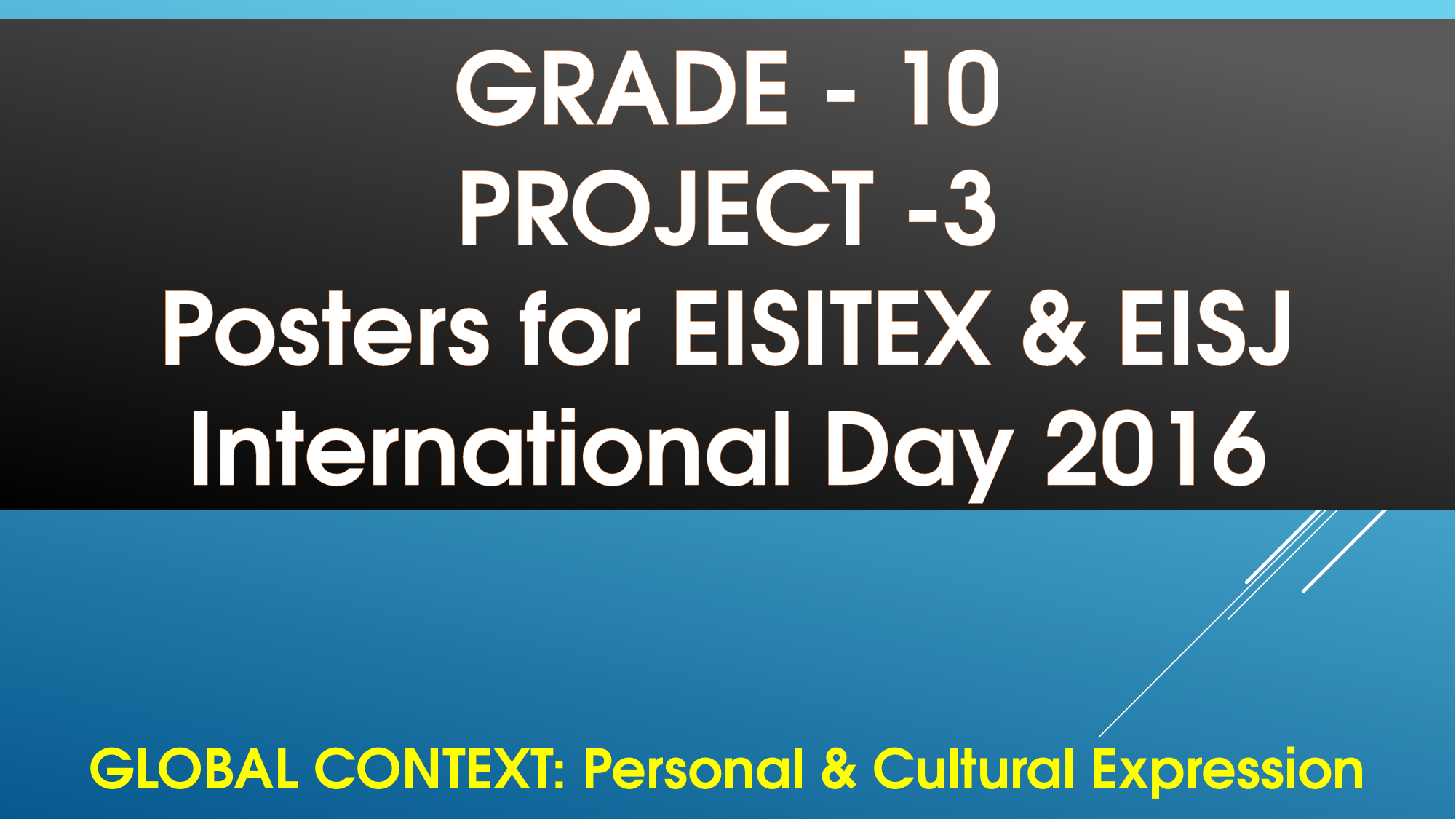

GRADE - 10
PROJECT -3
Posters for EISITEX & EISJ International Day 2016
www.icteismn.wikispaces.com
GLOBAL CONTEXT: Personal & Cultural Expression